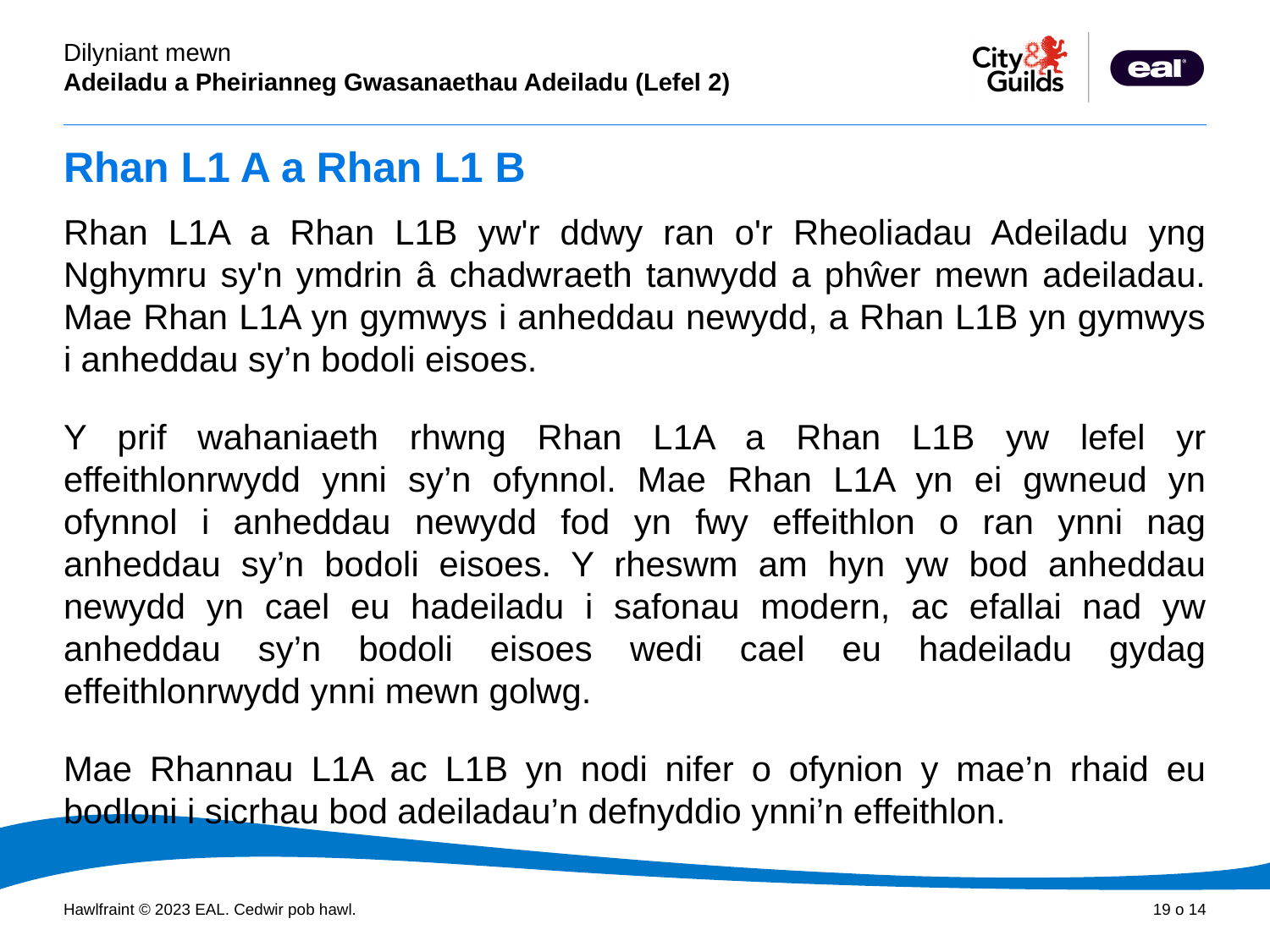

# Rhan L1 A a Rhan L1 B
Rhan L1A a Rhan L1B yw'r ddwy ran o'r Rheoliadau Adeiladu yng Nghymru sy'n ymdrin â chadwraeth tanwydd a phŵer mewn adeiladau. Mae Rhan L1A yn gymwys i anheddau newydd, a Rhan L1B yn gymwys i anheddau sy’n bodoli eisoes.
Y prif wahaniaeth rhwng Rhan L1A a Rhan L1B yw lefel yr effeithlonrwydd ynni sy’n ofynnol. Mae Rhan L1A yn ei gwneud yn ofynnol i anheddau newydd fod yn fwy effeithlon o ran ynni nag anheddau sy’n bodoli eisoes. Y rheswm am hyn yw bod anheddau newydd yn cael eu hadeiladu i safonau modern, ac efallai nad yw anheddau sy’n bodoli eisoes wedi cael eu hadeiladu gydag effeithlonrwydd ynni mewn golwg.
Mae Rhannau L1A ac L1B yn nodi nifer o ofynion y mae’n rhaid eu bodloni i sicrhau bod adeiladau’n defnyddio ynni’n effeithlon.